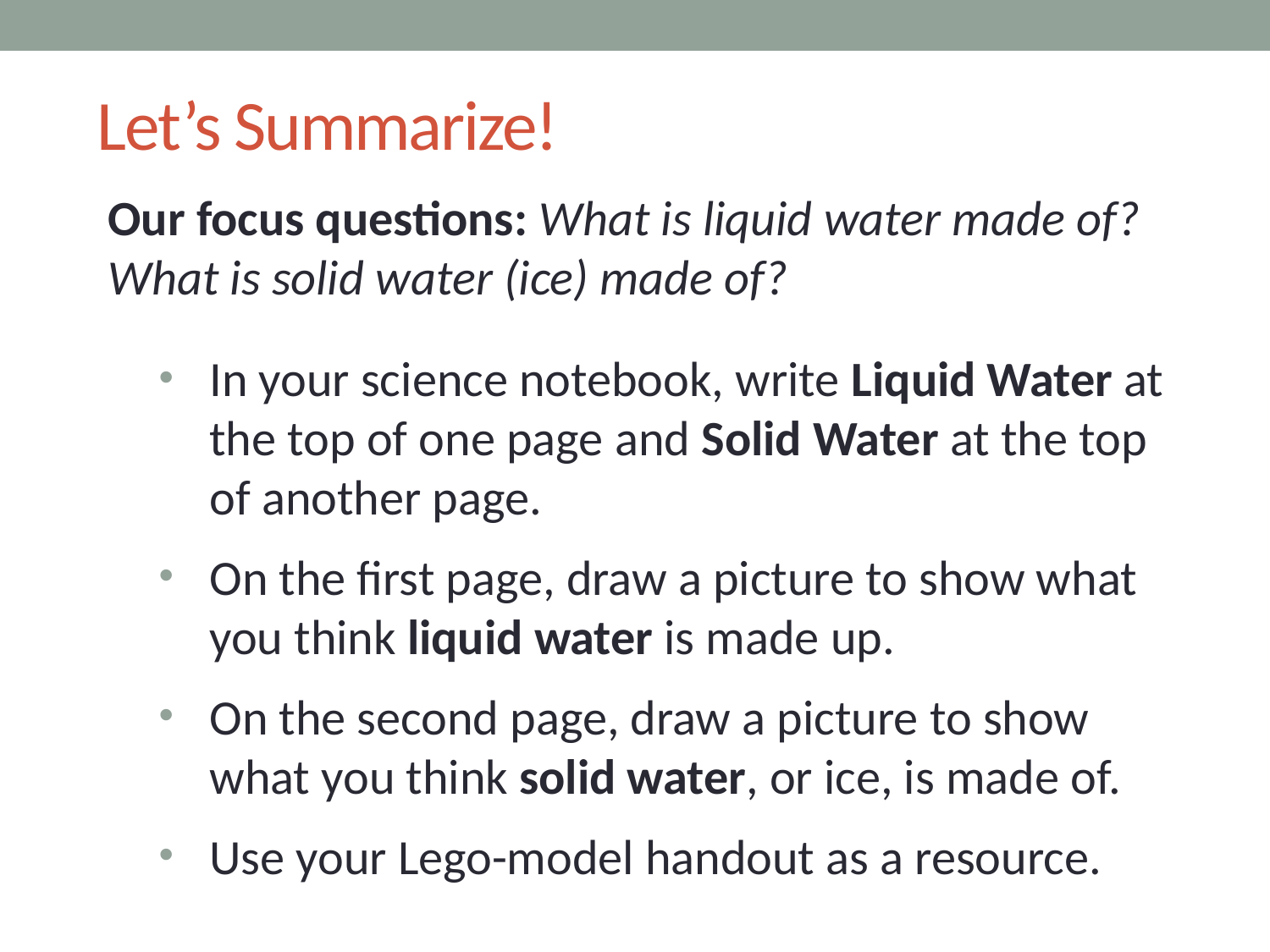

# Let’s Summarize!
Our focus questions: What is liquid water made of? What is solid water (ice) made of?
In your science notebook, write Liquid Water at the top of one page and Solid Water at the top of another page.
On the first page, draw a picture to show what you think liquid water is made up.
On the second page, draw a picture to show what you think solid water, or ice, is made of.
Use your Lego-model handout as a resource.